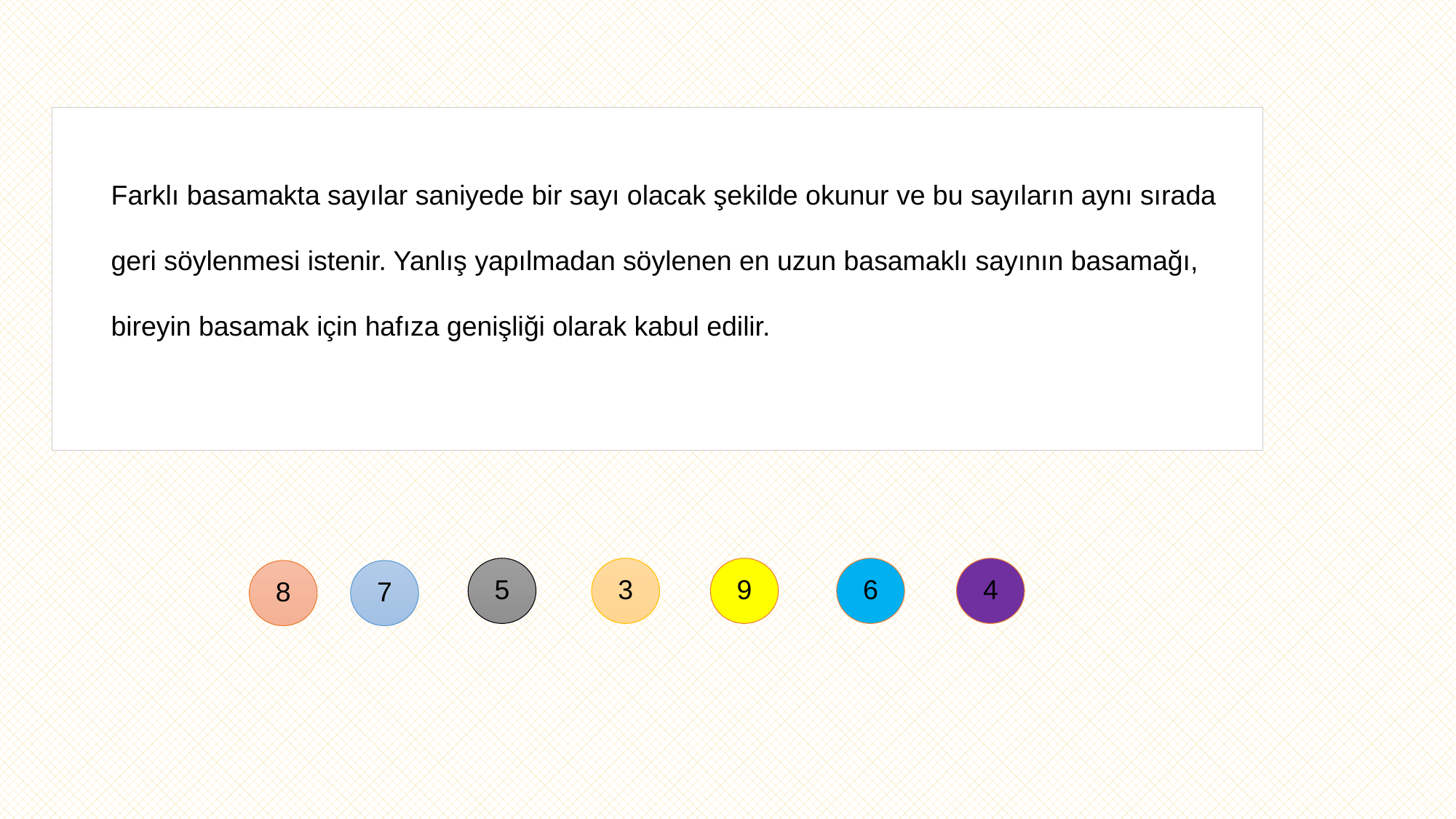

Farklı basamakta sayılar saniyede bir sayı olacak şekilde okunur ve bu sayıların aynı sırada geri söylenmesi istenir. Yanlış yapılmadan söylenen en uzun basamaklı sayının basamağı, bireyin basamak için hafıza genişliği olarak kabul edilir.
5
3
9
6
4
8
7